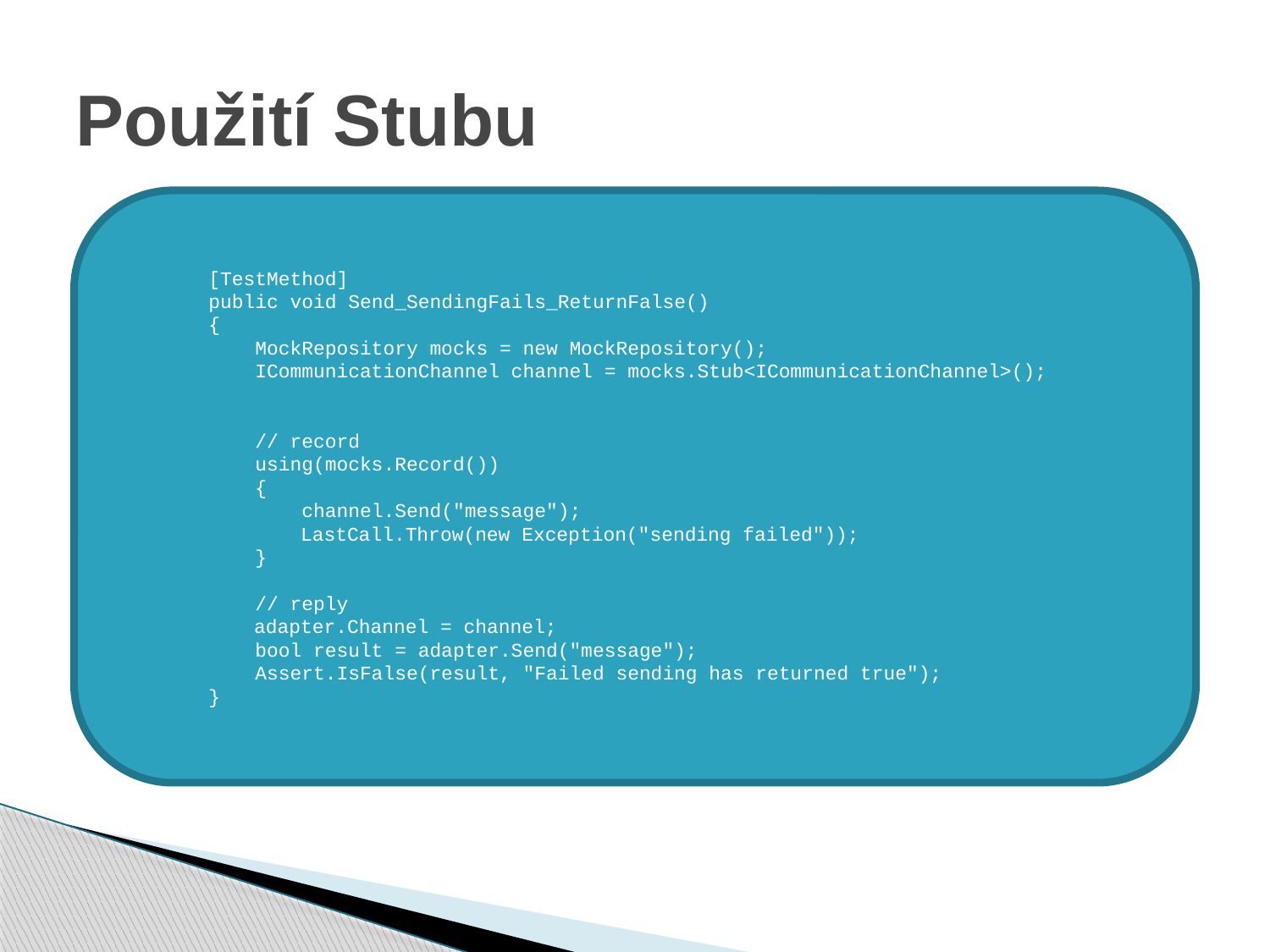

# Použití Stubu
        [TestMethod]
        public void Send_SendingFails_ReturnFalse()
        {
            MockRepository mocks = new MockRepository();
            ICommunicationChannel channel = mocks.Stub<ICommunicationChannel>();

            // record
            using(mocks.Record())
            {
                channel.Send("message");
	     LastCall.Throw(new Exception("sending failed"));
            }

            // reply
 	 adapter.Channel = channel;
            bool result = adapter.Send("message");
            Assert.IsFalse(result, "Failed sending has returned true");
        }